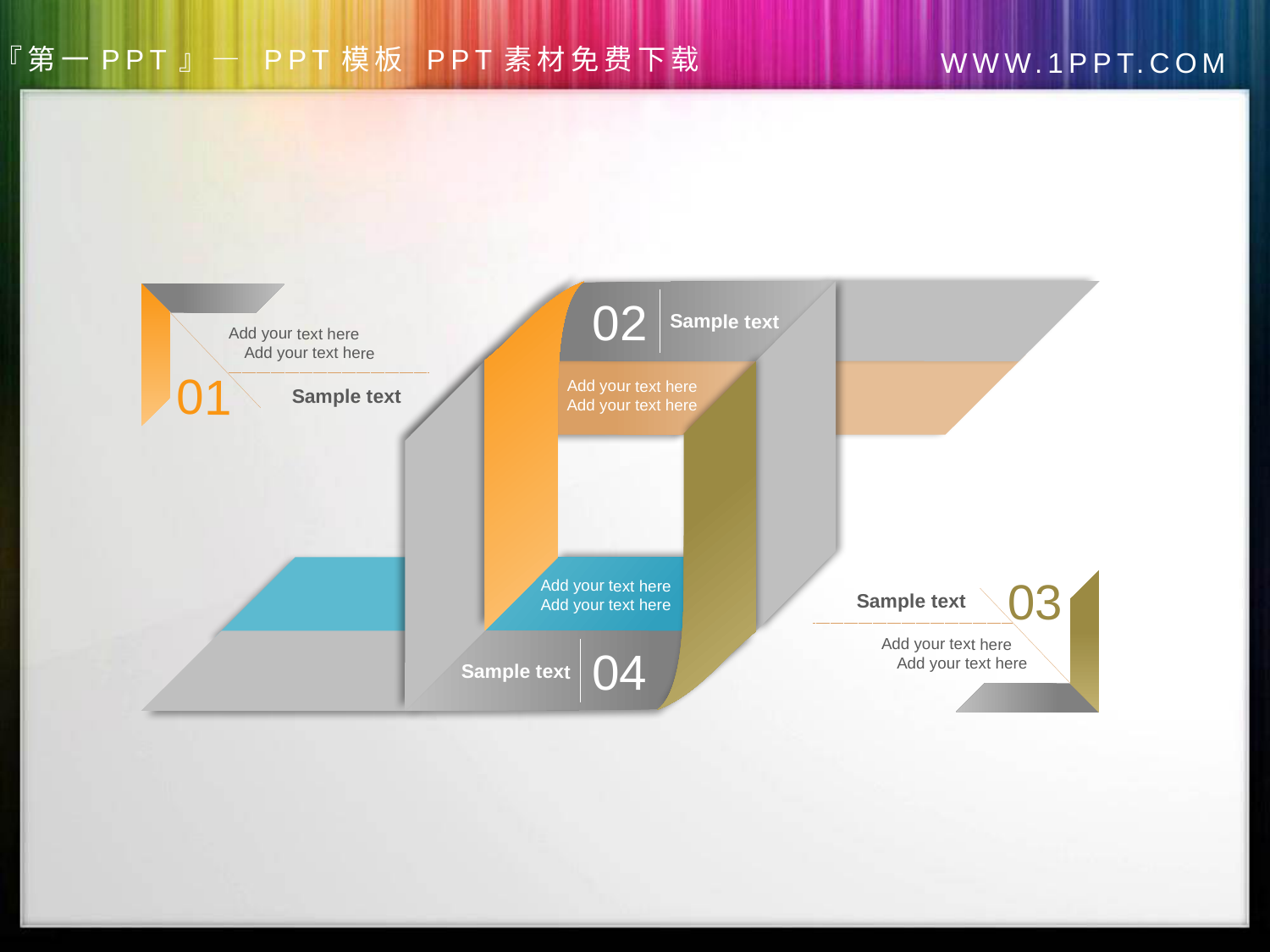

02
Sample text
Add your text here
Add your text here
Add your text here
       Add your text here

01
Sample text

03
Add your text here
Add your text here
Sample text

Add your text here
       Add your text here

04
Sample text